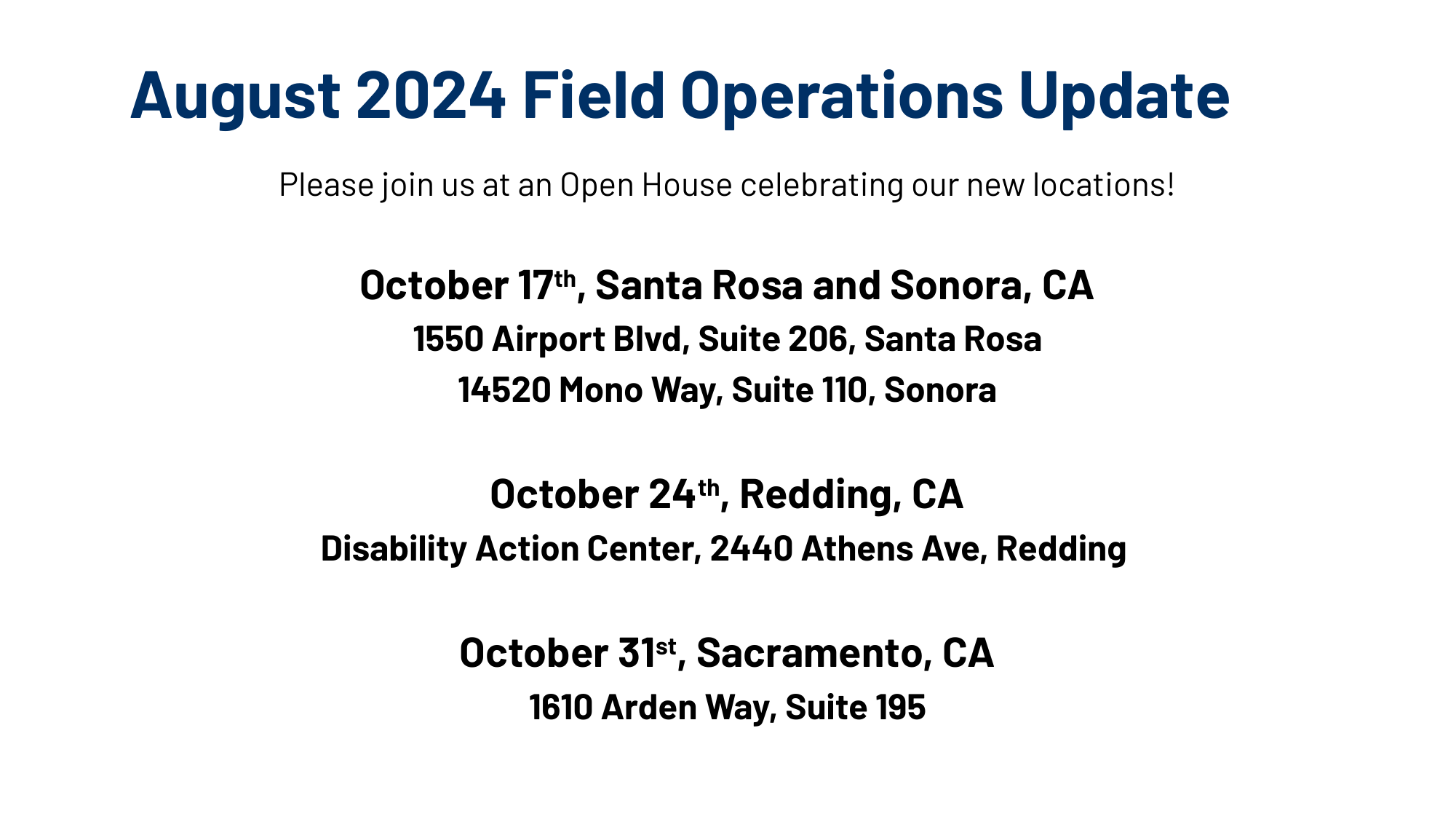

August 2024 Field Operations Update
Please join us at an Open House celebrating our new locations!

October 17th, Santa Rosa and Sonora, CA
1550 Airport Blvd, Suite 206, Santa Rosa
14520 Mono Way, Suite 110, Sonora

October 24th, Redding, CA
Disability Action Center, 2440 Athens Ave, Redding

October 31st, Sacramento, CA
1610 Arden Way, Suite 195